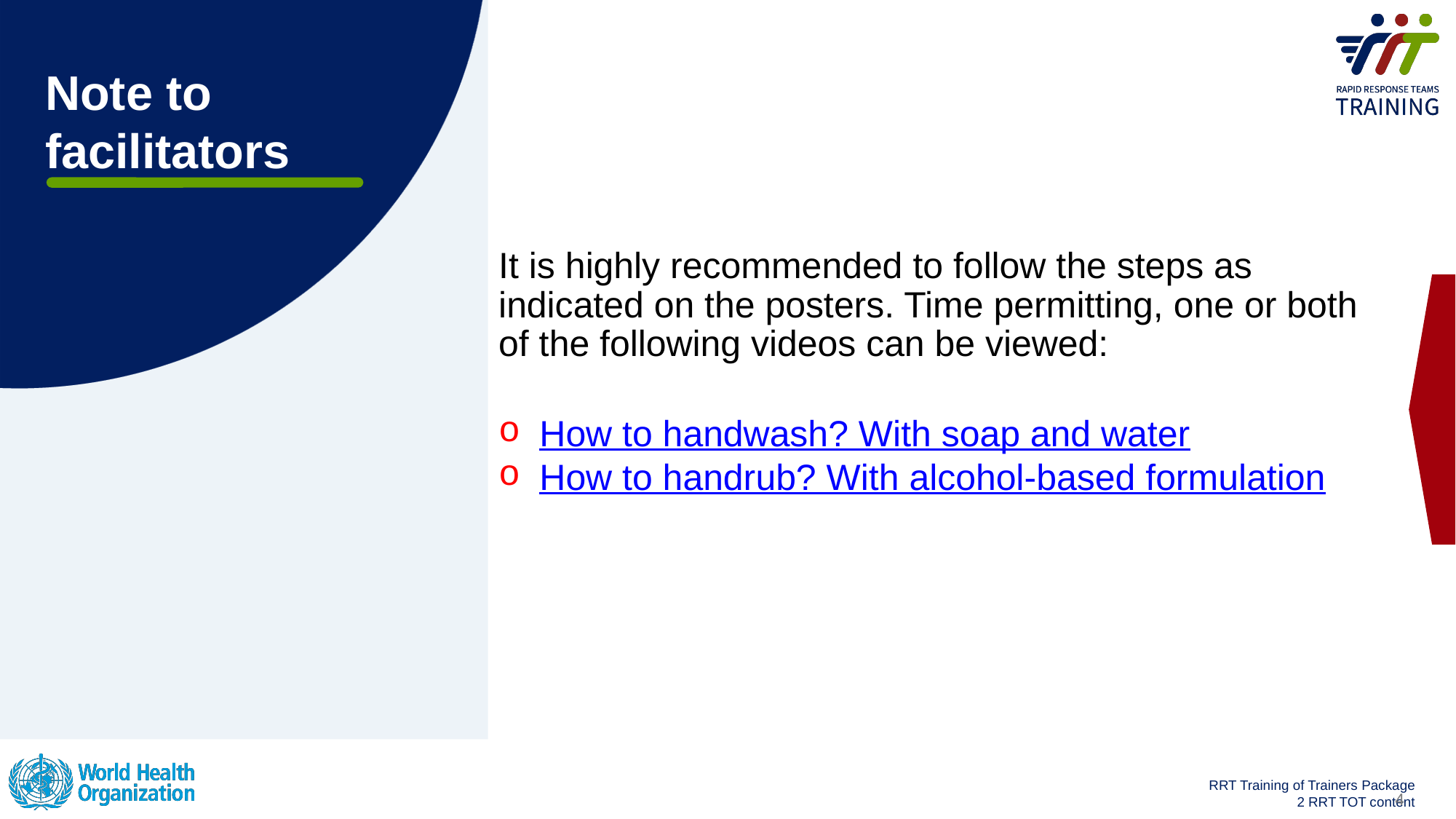

Note to facilitators

It is highly recommended to follow the steps as indicated on the posters. Time permitting, one or both of the following videos can be viewed:

How to handwash? With soap and water
How to handrub? With alcohol-based formulation